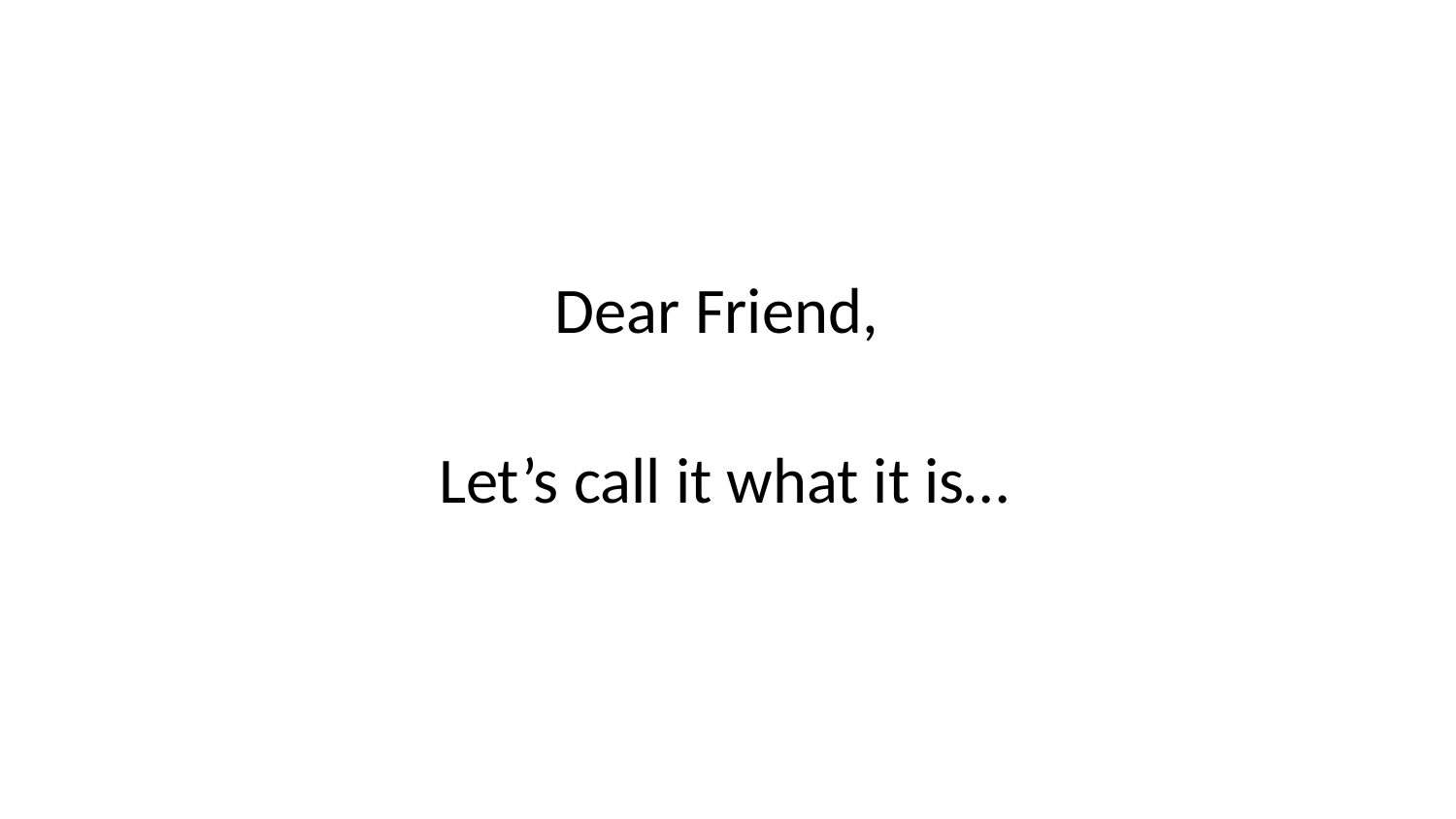

Dear Friend,

Let’s call it what it is…